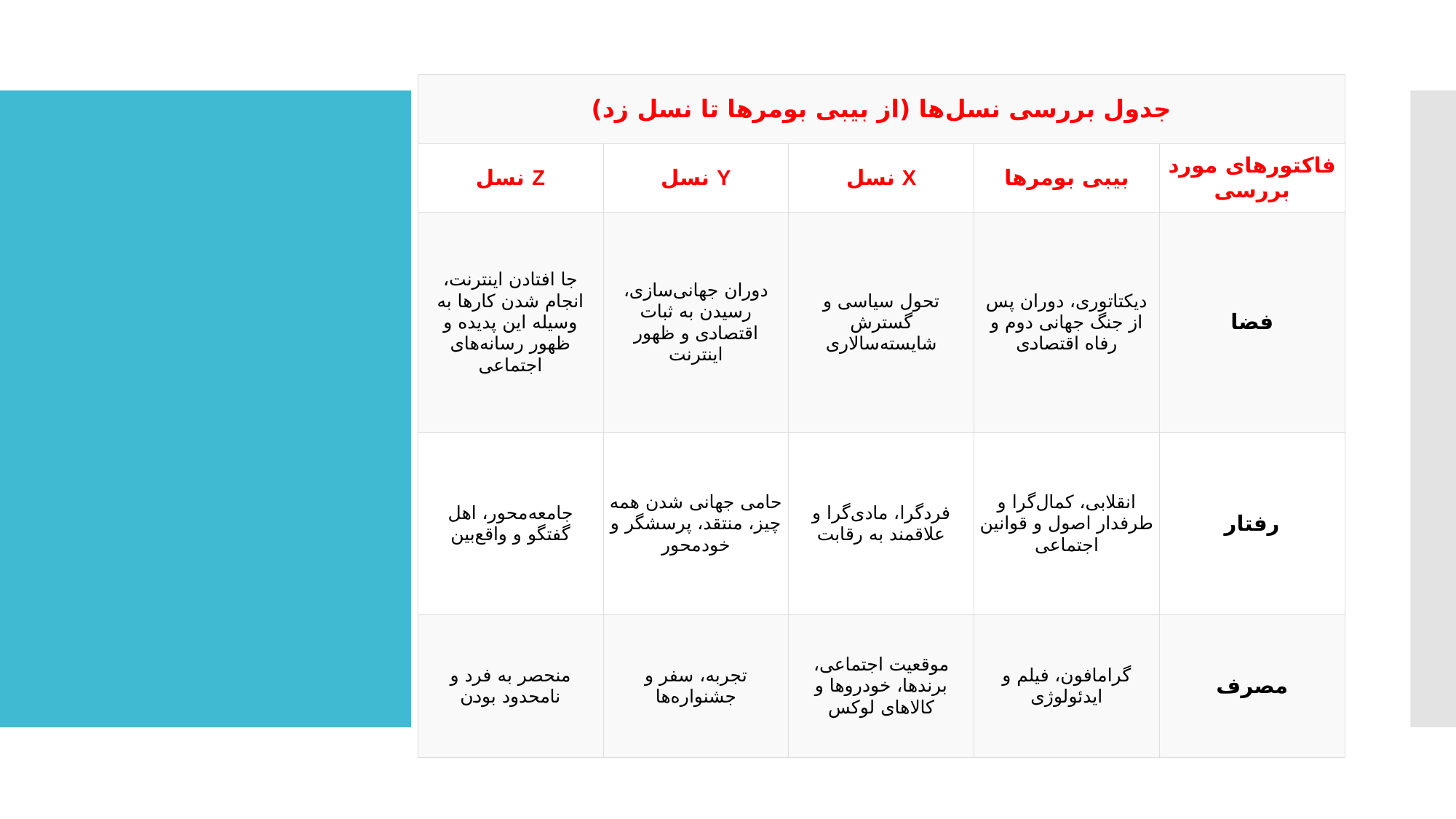

| جدول بررسی نسل‌ها (از بیبی بومرها تا نسل زد) |  |  |  |  |
| --- | --- | --- | --- | --- |
| نسل Z | نسل Y | نسل X | بیبی بومرها | فاکتورهای مورد بررسی |
| جا افتادن اینترنت، انجام شدن کارها به وسیله این پدیده و ظهور رسانه‌های اجتماعی | دوران جهانی‌سازی، رسیدن به ثبات اقتصادی و ظهور اینترنت | تحول سیاسی و گسترش شایسته‌سالاری | دیکتاتوری، دوران پس از جنگ جهانی دوم و رفاه اقتصادی | فضا |
| جامعه‌محور، اهل گفتگو و واقع‌بین | حامی جهانی شدن همه چیز، منتقد، پرسشگر و خودمحور | فردگرا، مادی‌گرا و علاقمند به رقابت | انقلابی، کمال‌گرا و طرفدار اصول و قوانین اجتماعی | رفتار |
| منحصر به فرد و نامحدود بودن | تجربه، سفر و جشنواره‌ها | موقعیت اجتماعی، برندها، خودروها و کالاهای لوکس | گرامافون، فیلم و ایدئولوژی | مصرف |
#